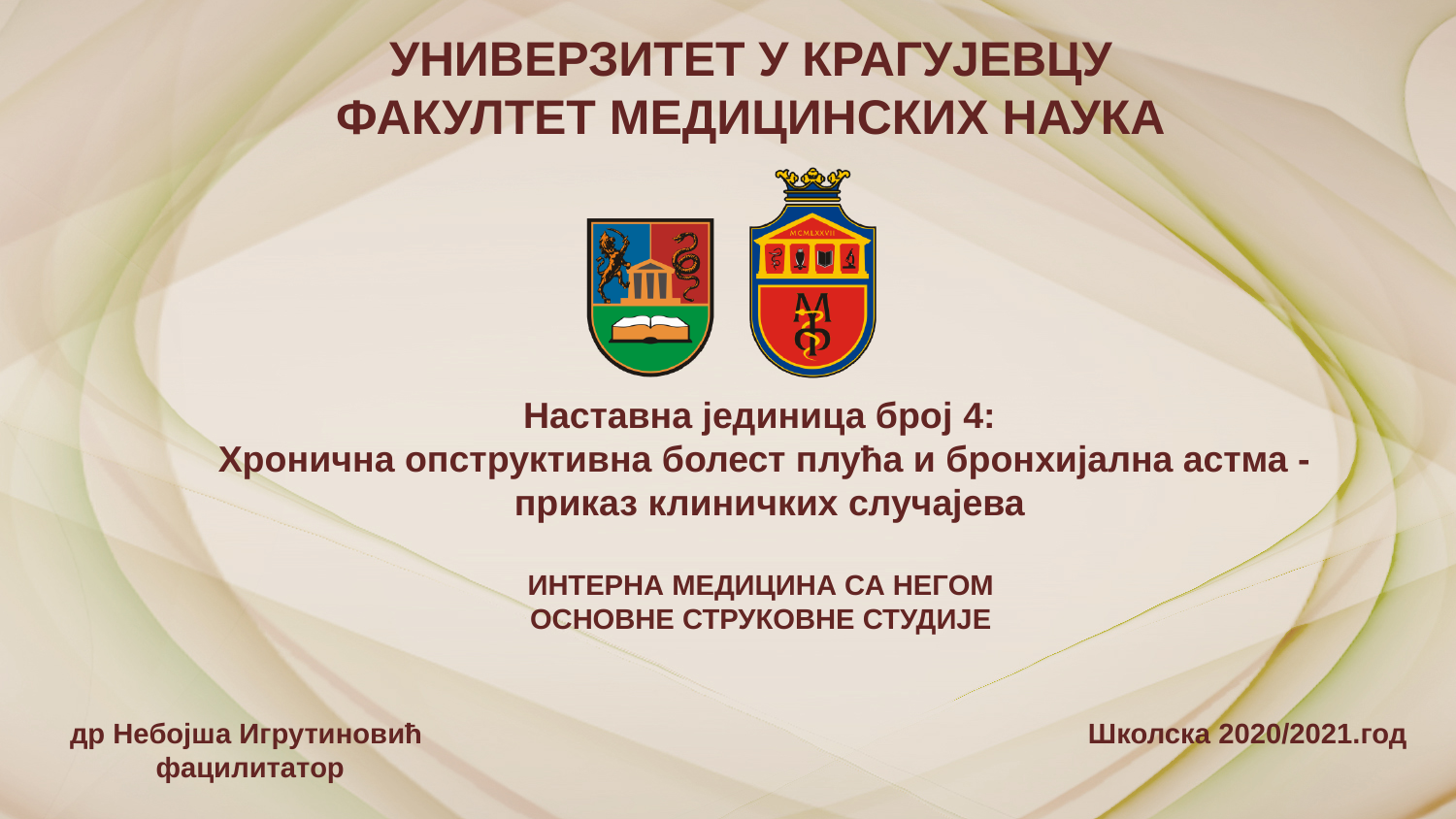

УНИВЕРЗИТЕТ У КРАГУЈЕВЦУ
ФАКУЛТЕТ МЕДИЦИНСКИХ НАУКА
Наставна јединица број 4:
Хронична опструктивна болест плућа и бронхијална астма -
приказ клиничких случајева
ИНТЕРНА МЕДИЦИНА СА НЕГОМ
ОСНОВНЕ СТРУКОВНЕ СТУДИЈЕ
др Небојша Игрутиновић
фацилитатор
                                                               Школска 2020/2021.год